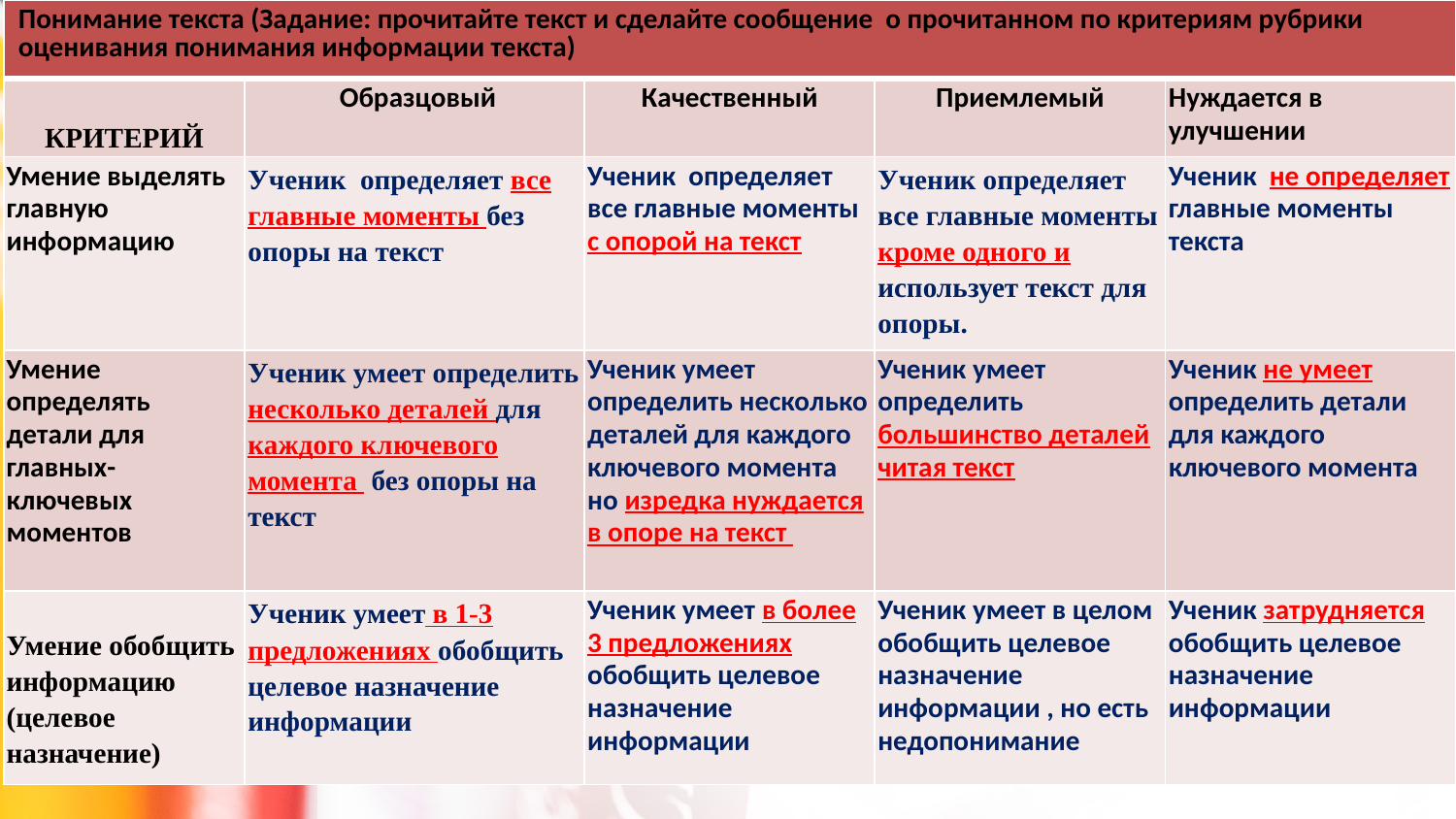

| Понимание текста (Задание: прочитайте текст и сделайте сообщение о прочитанном по критериям рубрики оценивания понимания информации текста) |  |  |  |  |
| --- | --- | --- | --- | --- |
| КРИТЕРИЙ | Образцовый | Качественный | Приемлемый | Нуждается в улучшении |
| Умение выделять главную информацию | Ученик определяет все главные моменты без опоры на текст | Ученик определяет все главные моменты с опорой на текст | Ученик определяет все главные моменты кроме одного и использует текст для опоры. | Ученик не определяет главные моменты текста |
| Умение определять детали для главных- ключевых моментов | Ученик умеет определить несколько деталей для каждого ключевого момента без опоры на текст | Ученик умеет определить несколько деталей для каждого ключевого момента но изредка нуждается в опоре на текст | Ученик умеет определить большинство деталей читая текст | Ученик не умеет определить детали для каждого ключевого момента |
| Умение обобщить информацию (целевое назначение) | Ученик умеет в 1-3 предложениях обобщить целевое назначение информации | Ученик умеет в более 3 предложениях обобщить целевое назначение информации | Ученик умеет в целом обобщить целевое назначение информации , но есть недопонимание | Ученик затрудняется обобщить целевое назначение информации |
#